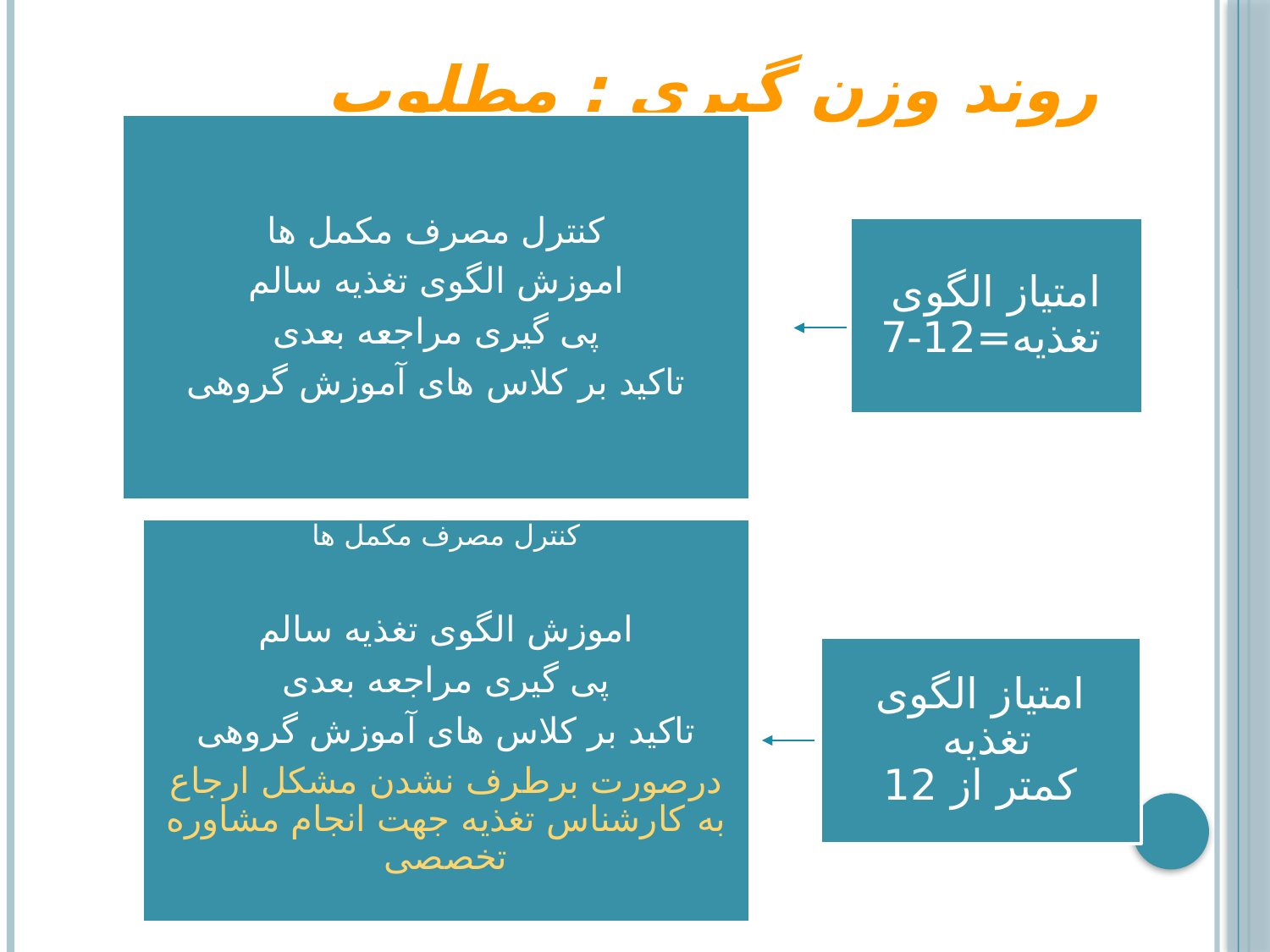

# روند وزن گیری : مطلوب
کنترل مصرف مکمل ها
اموزش الگوی تغذیه سالم
پی گیری مراجعه بعدی
تاکید بر کلاس های آموزش گروهی
امتیاز الگوی تغذیه=12-7
کنترل مصرف مکمل ها

اموزش الگوی تغذیه سالم
پی گیری مراجعه بعدی
تاکید بر کلاس های آموزش گروهی
درصورت برطرف نشدن مشکل ارجاع به کارشناس تغذیه جهت انجام مشاوره تخصصی

امتیاز الگوی تغذیه
کمتر از 12